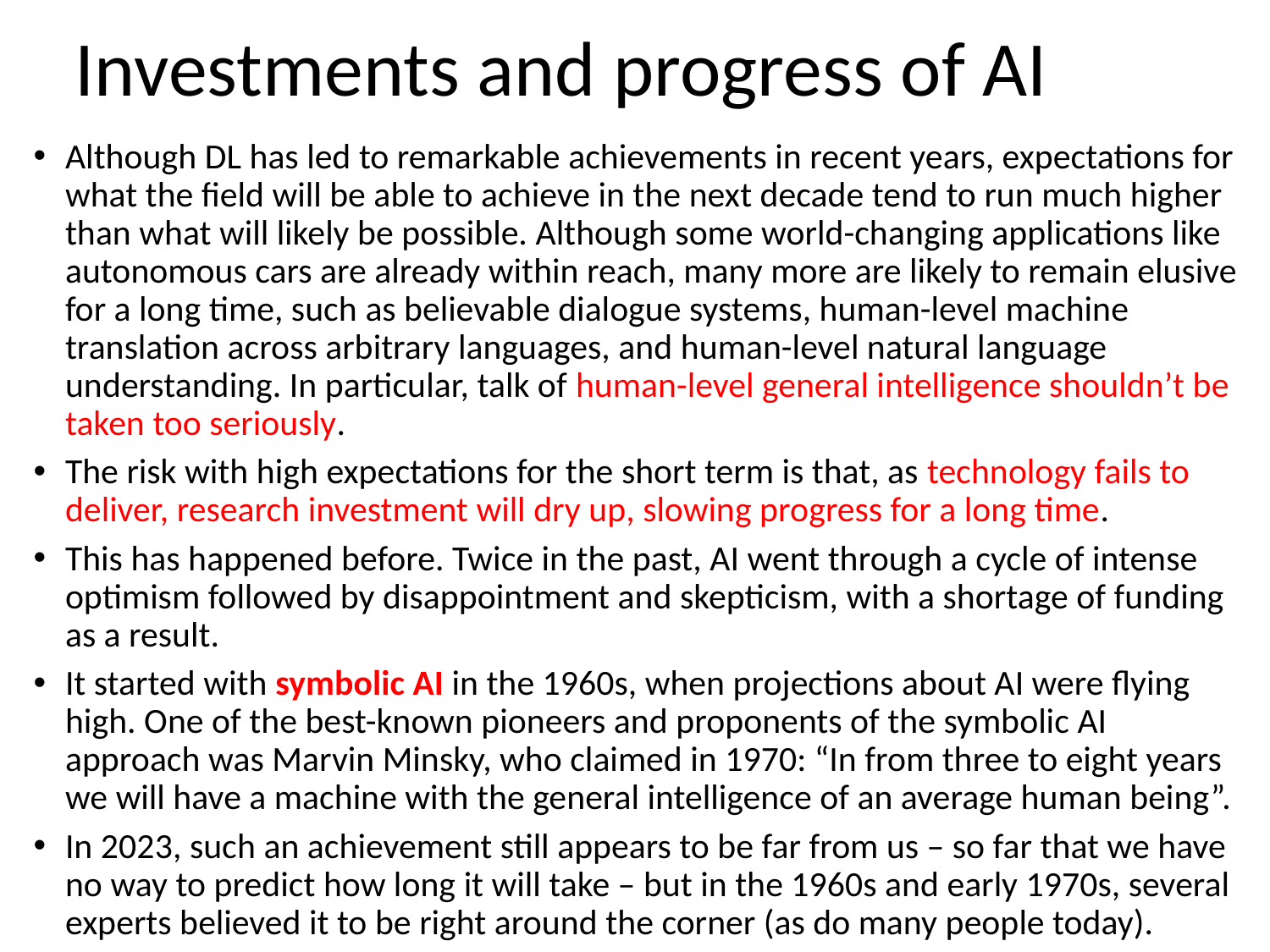

# Investments and progress of AI
Although DL has led to remarkable achievements in recent years, expectations for what the field will be able to achieve in the next decade tend to run much higher than what will likely be possible. Although some world-changing applications like autonomous cars are already within reach, many more are likely to remain elusive for a long time, such as believable dialogue systems, human-level machine translation across arbitrary languages, and human-level natural language understanding. In particular, talk of human-level general intelligence shouldn’t be taken too seriously.
The risk with high expectations for the short term is that, as technology fails to deliver, research investment will dry up, slowing progress for a long time.
This has happened before. Twice in the past, AI went through a cycle of intense optimism followed by disappointment and skepticism, with a shortage of funding as a result.
It started with symbolic AI in the 1960s, when projections about AI were flying high. One of the best-known pioneers and proponents of the symbolic AI approach was Marvin Minsky, who claimed in 1970: “In from three to eight years we will have a machine with the general intelligence of an average human being”.
In 2023, such an achievement still appears to be far from us – so far that we have no way to predict how long it will take – but in the 1960s and early 1970s, several experts believed it to be right around the corner (as do many people today).